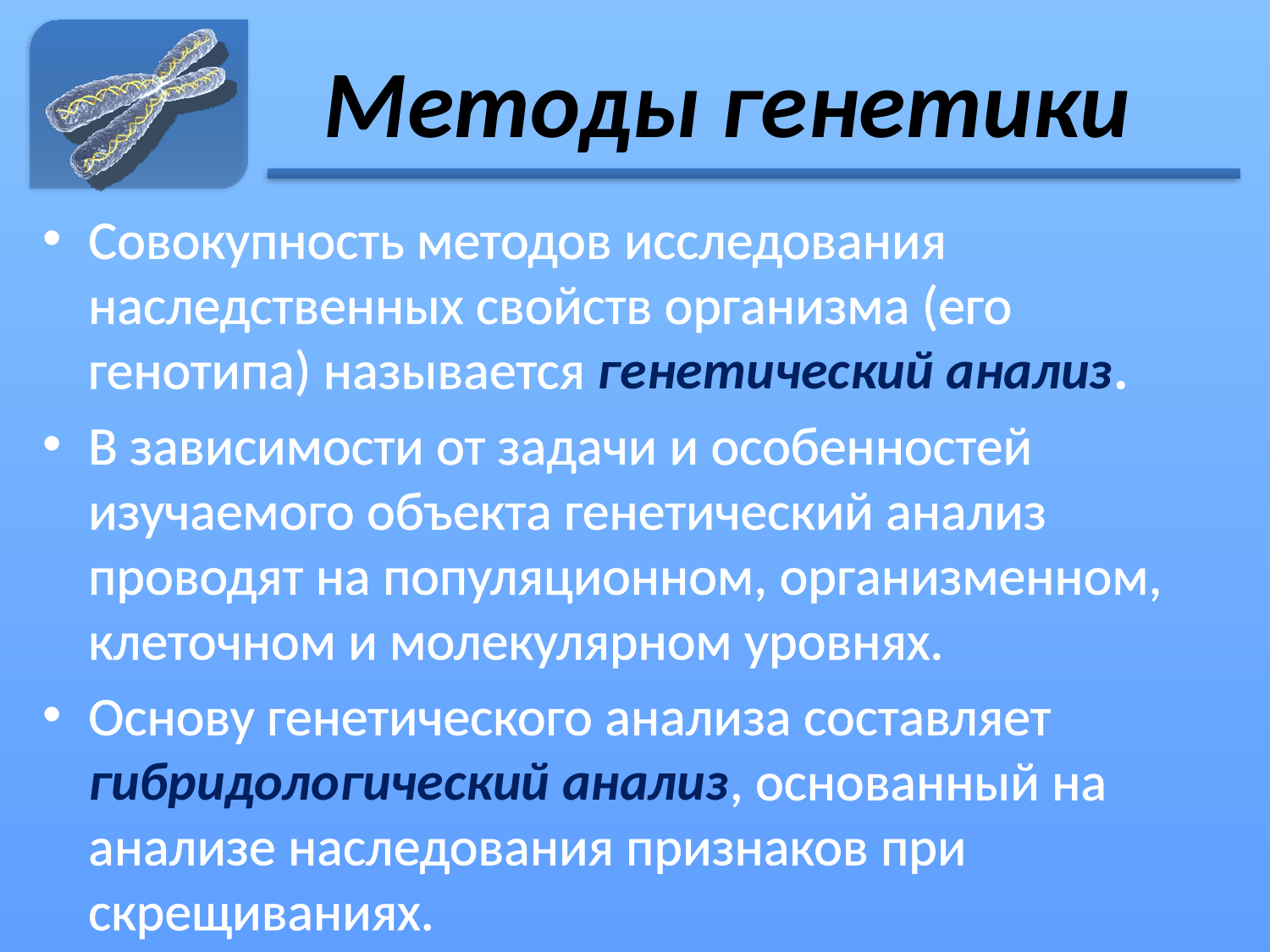

# Методы генетики
Совокупность методов исследования наследственных свойств организма (его генотипа) называется генетический анализ.
В зависимости от задачи и особенностей изучаемого объекта генетический анализ проводят на популяционном, организменном, клеточном и молекулярном уровнях.
Основу генетического анализа составляет гибридологический анализ, основанный на анализе наследования признаков при скрещиваниях.